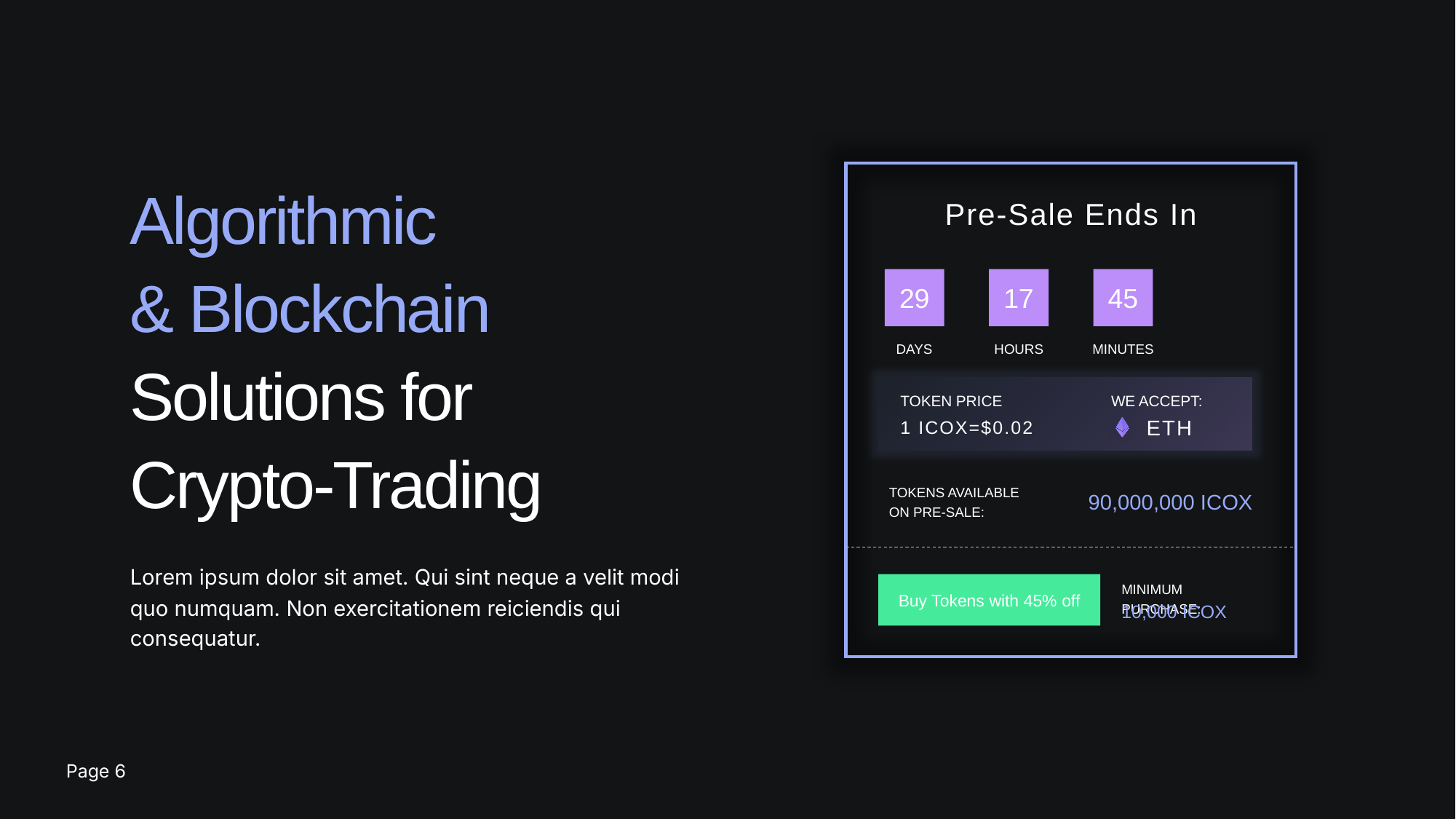

Algorithmic
& Blockchain
Solutions for
Crypto-Trading
Pre-Sale Ends In
29
17
45
DAYS
HOURS
MINUTES

TOKEN PRICE
WE ACCEPT:
ETH
1 ICOX=$0.02

TOKENS AVAILABLE
ON PRE-SALE:
90,000,000 ICOX
Lorem ipsum dolor sit amet. Qui sint neque a velit modi quo numquam. Non exercitationem reiciendis qui consequatur.
MINIMUM PURCHASE:
10,000 ICOX
Buy Tokens with 45% off